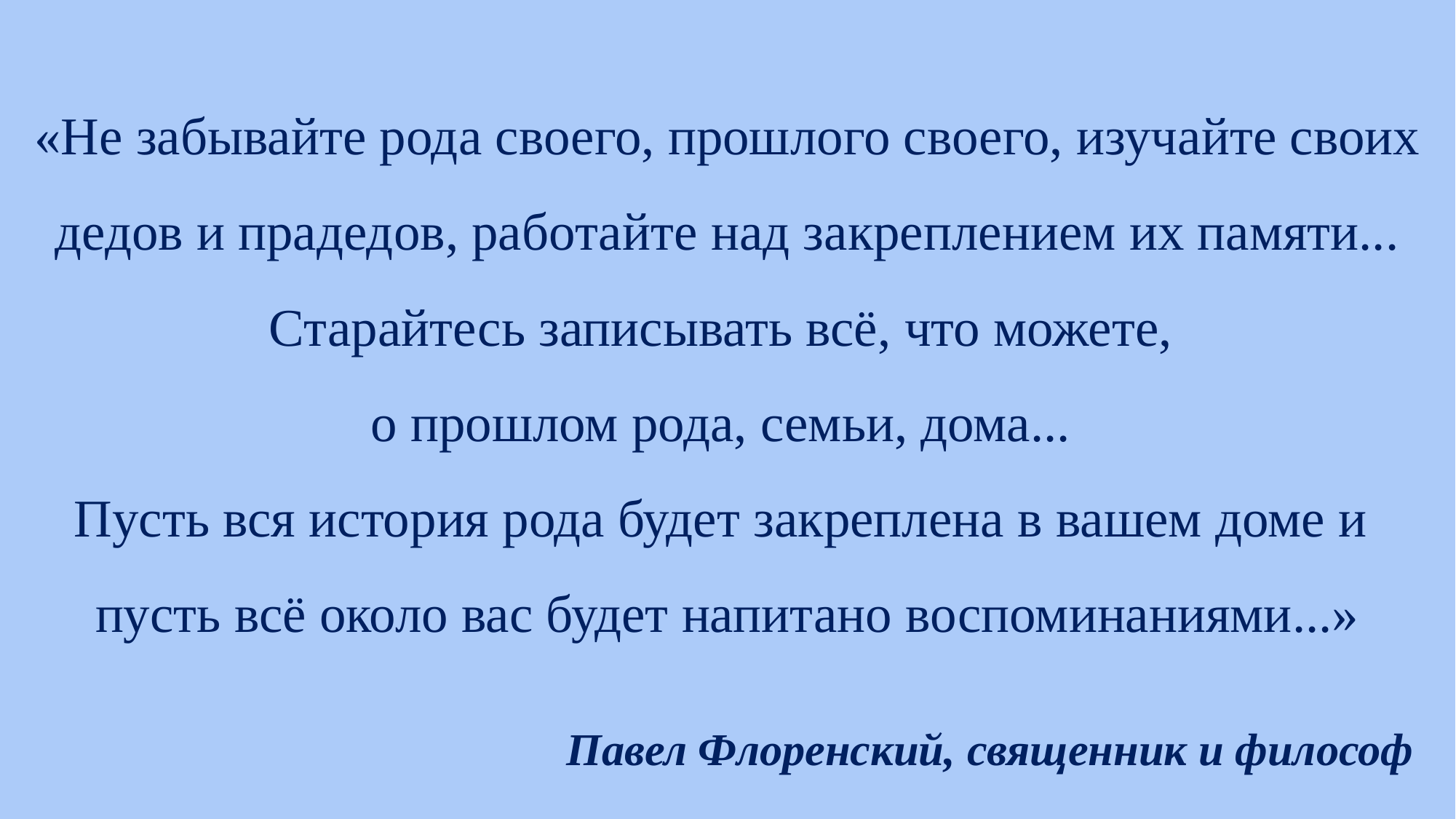

# «Не забывайте рода своего, прошлого своего, изучайте своих дедов и прадедов, работайте над закреплением их памяти... Старайтесь записывать всё, что можете, о прошлом рода, семьи, дома... Пусть вся история рода будет закреплена в вашем доме и пусть всё около вас будет напитано воспоминаниями...»
Павел Флоренский, священник и философ